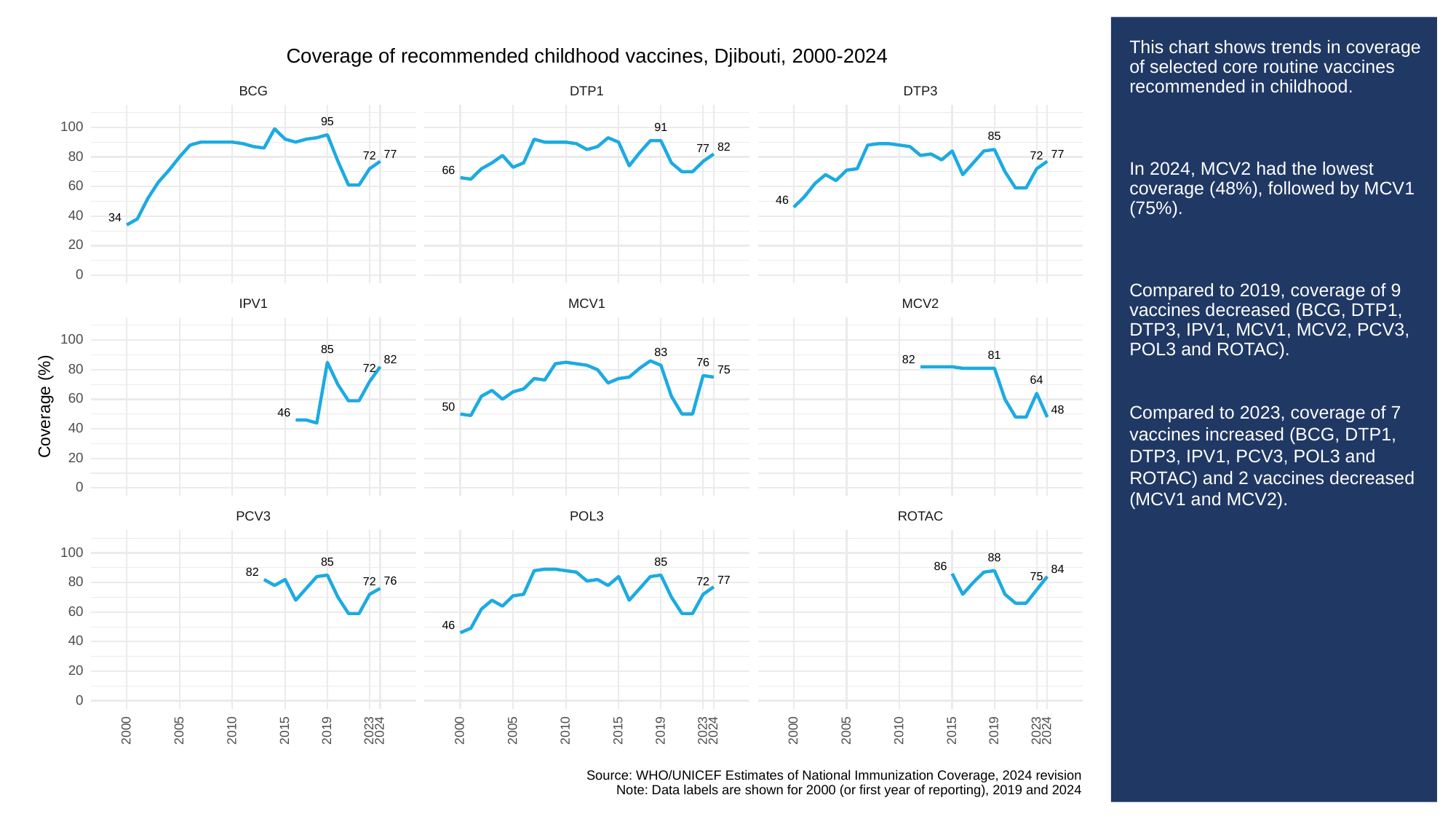

# This chart shows trends in coverage of selected core routine vaccines recommended in childhood.

In 2024, MCV2 had the lowest coverage (48%), followed by MCV1 (75%).

Compared to 2019, coverage of 9 vaccines decreased (BCG, DTP1, DTP3, IPV1, MCV1, MCV2, PCV3, POL3 and ROTAC).

Compared to 2023, coverage of 7 vaccines increased (BCG, DTP1, DTP3, IPV1, PCV3, POL3 and ROTAC) and 2 vaccines decreased (MCV1 and MCV2).

Coverage of recommended childhood vaccines, Djibouti, 2000-2024
BCG
DTP3
DTP1

95
100
91

85

82

77
77
77
80
72
72

66

60

46

40
34

20

0

MCV1
MCV2
IPV1

100

85
83
81

82
82
76

80
72
75

64

60
Coverage (%)

50
48
46

40

20

0

POL3
PCV3
ROTAC

100

88
85
85
86
84

82

75

77
76
80
72
72

60

46

40

20

0

2023
2023
2023
2000
2005
2010
2015
2019
2024
2000
2005
2010
2015
2019
2024
2000
2005
2010
2015
2019
2024
Source: WHO/UNICEF Estimates of National Immunization Coverage, 2024 revision
Note: Data labels are shown for 2000 (or first year of reporting), 2019 and 2024